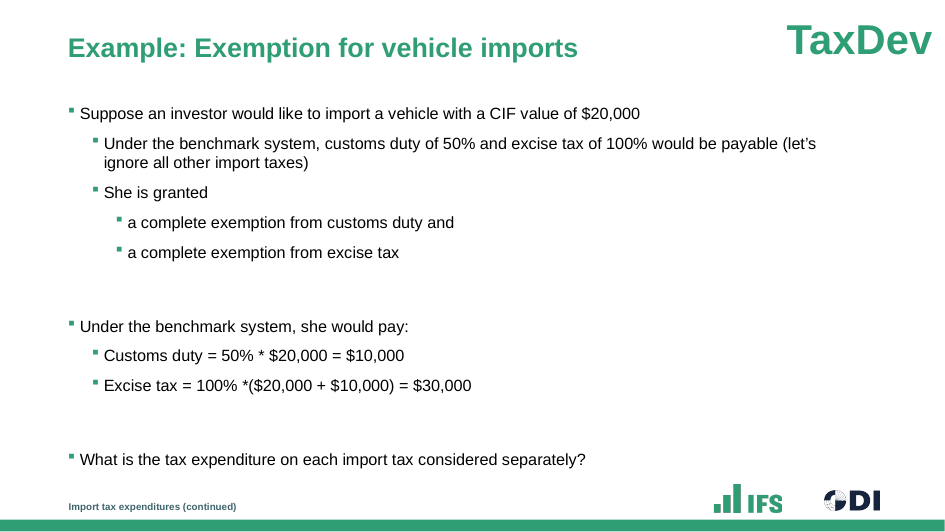

# Example: Exemption for vehicle imports
Suppose an investor would like to import a vehicle with a CIF value of $20,000
Under the benchmark system, customs duty of 50% and excise tax of 100% would be payable (let’s ignore all other import taxes)
She is granted
a complete exemption from customs duty and
a complete exemption from excise tax

Under the benchmark system, she would pay:
Customs duty = 50% * $20,000 = $10,000
Excise tax = 100% *($20,000 + $10,000) = $30,000

What is the tax expenditure on each import tax considered separately?
Import tax expenditures (continued)